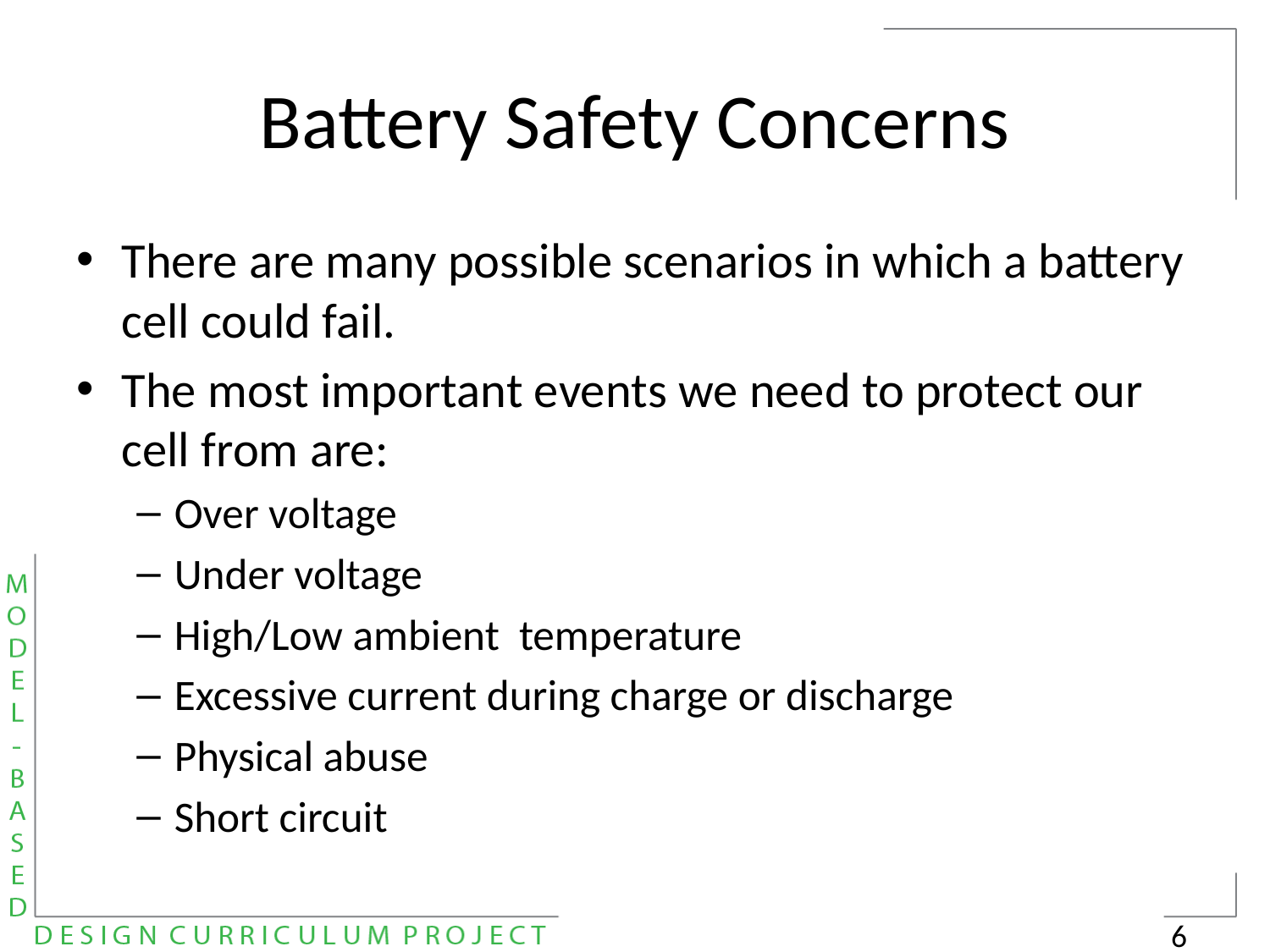

# Battery Safety Concerns
There are many possible scenarios in which a battery cell could fail.
The most important events we need to protect our cell from are:
Over voltage
Under voltage
High/Low ambient  temperature
Excessive current during charge or discharge
Physical abuse
Short circuit